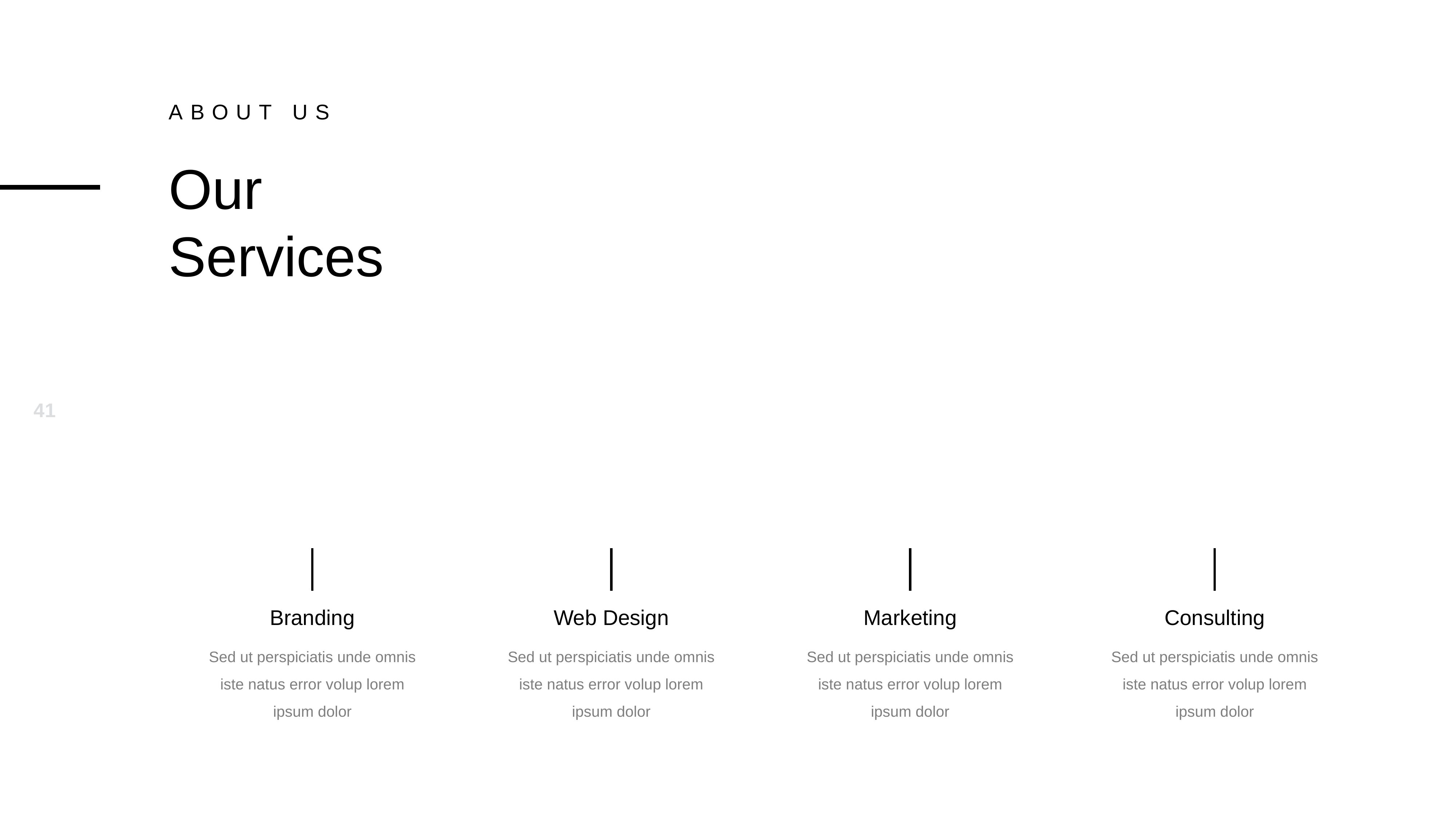

About us
Our
Services

Branding
Sed ut perspiciatis unde omnis iste natus error volup lorem ipsum dolor
Web Design
Sed ut perspiciatis unde omnis iste natus error volup lorem ipsum dolor
Marketing
Sed ut perspiciatis unde omnis iste natus error volup lorem ipsum dolor
Consulting
Sed ut perspiciatis unde omnis iste natus error volup lorem ipsum dolor